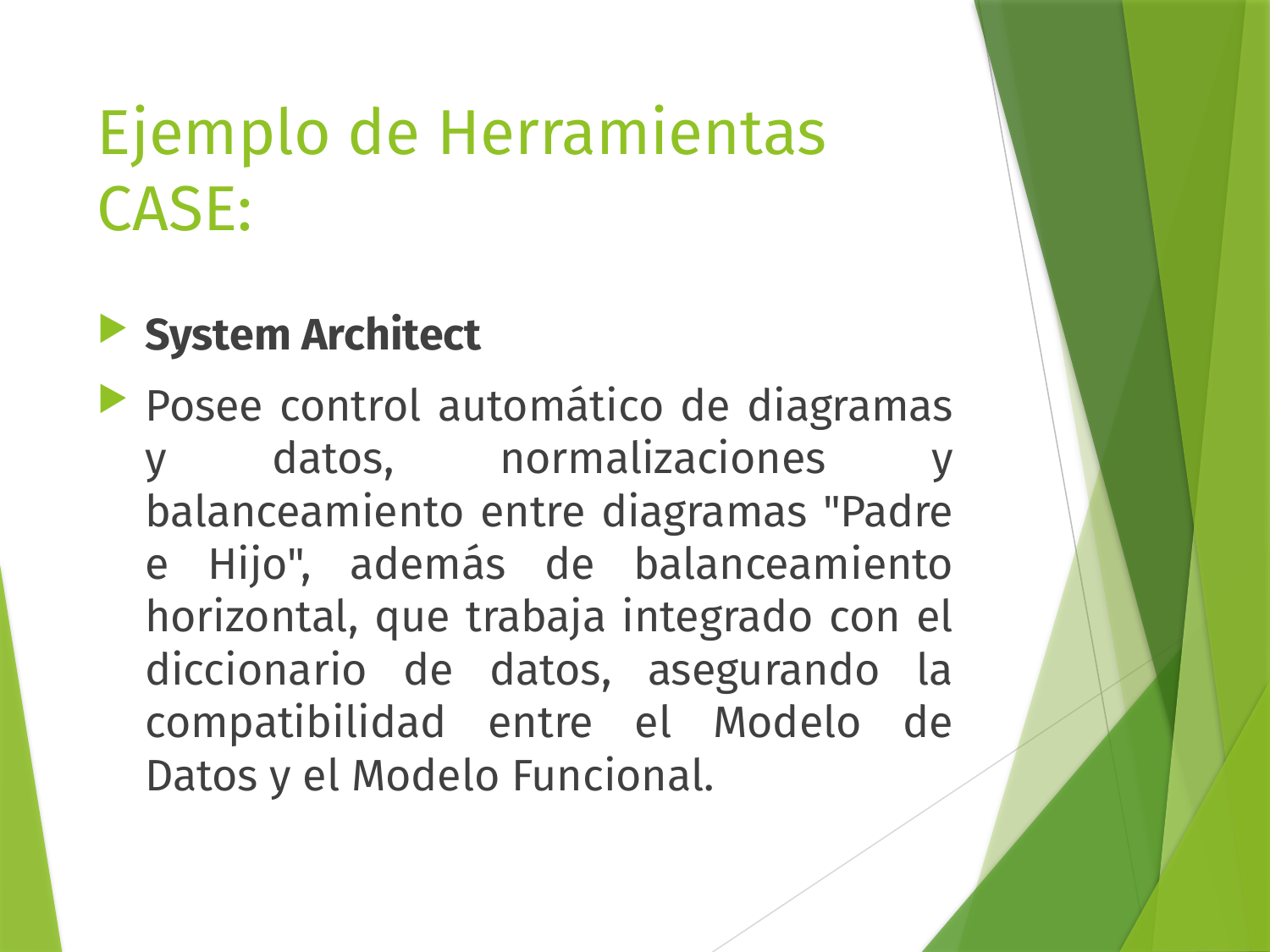

# Ejemplo de Herramientas CASE:
System Architect
Posee control automático de diagramas y datos, normalizaciones y balanceamiento entre diagramas "Padre e Hijo", además de balanceamiento horizontal, que trabaja integrado con el diccionario de datos, asegurando la compatibilidad entre el Modelo de Datos y el Modelo Funcional.